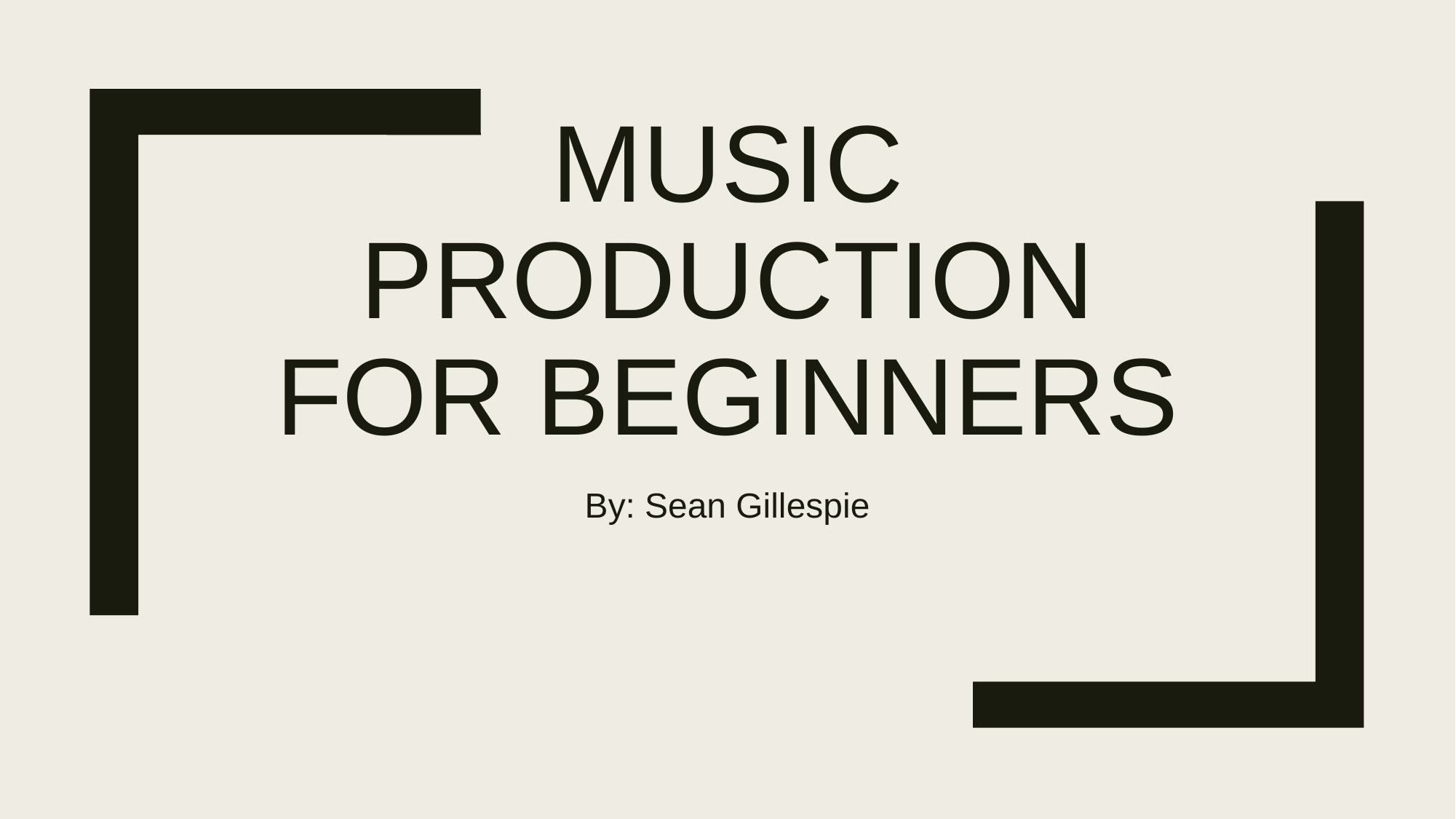

# Music production for beginners
By: Sean Gillespie